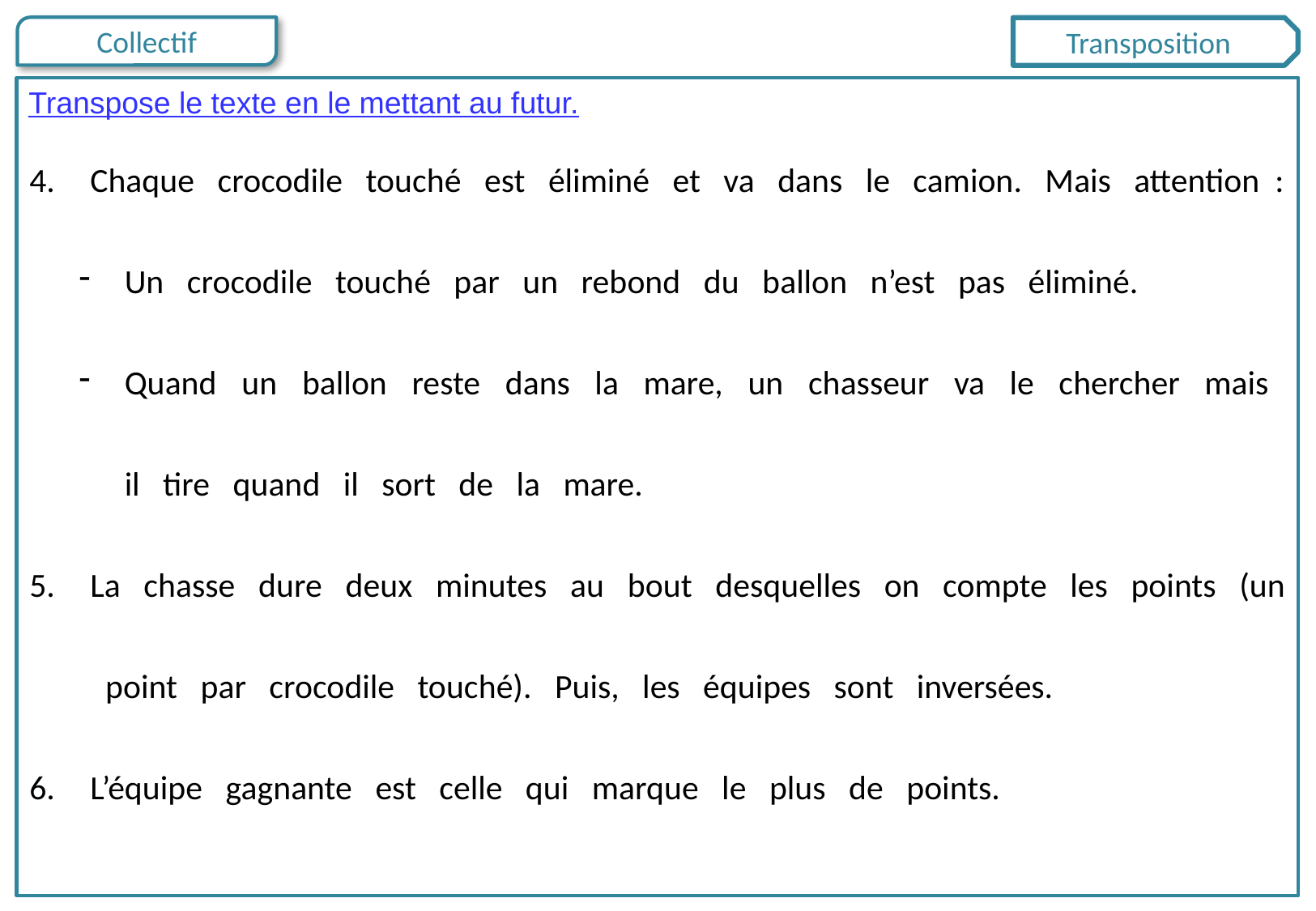

Transposition
Transpose le texte en le mettant au futur.
Chaque   crocodile   touché   est   éliminé   et   va   dans   le   camion.   Mais   attention  :
Un   crocodile   touché   par   un   rebond   du   ballon   n’est   pas   éliminé.
Quand   un   ballon   reste   dans   la   mare,   un   chasseur   va   le   chercher   mais   il   tire   quand   il   sort   de   la   mare.
La   chasse   dure   deux   minutes   au   bout   desquelles   on   compte   les   points   (un   point   par   crocodile   touché).   Puis,   les   équipes   sont   inversées.
L’équipe   gagnante   est   celle   qui   marque   le   plus   de   points.